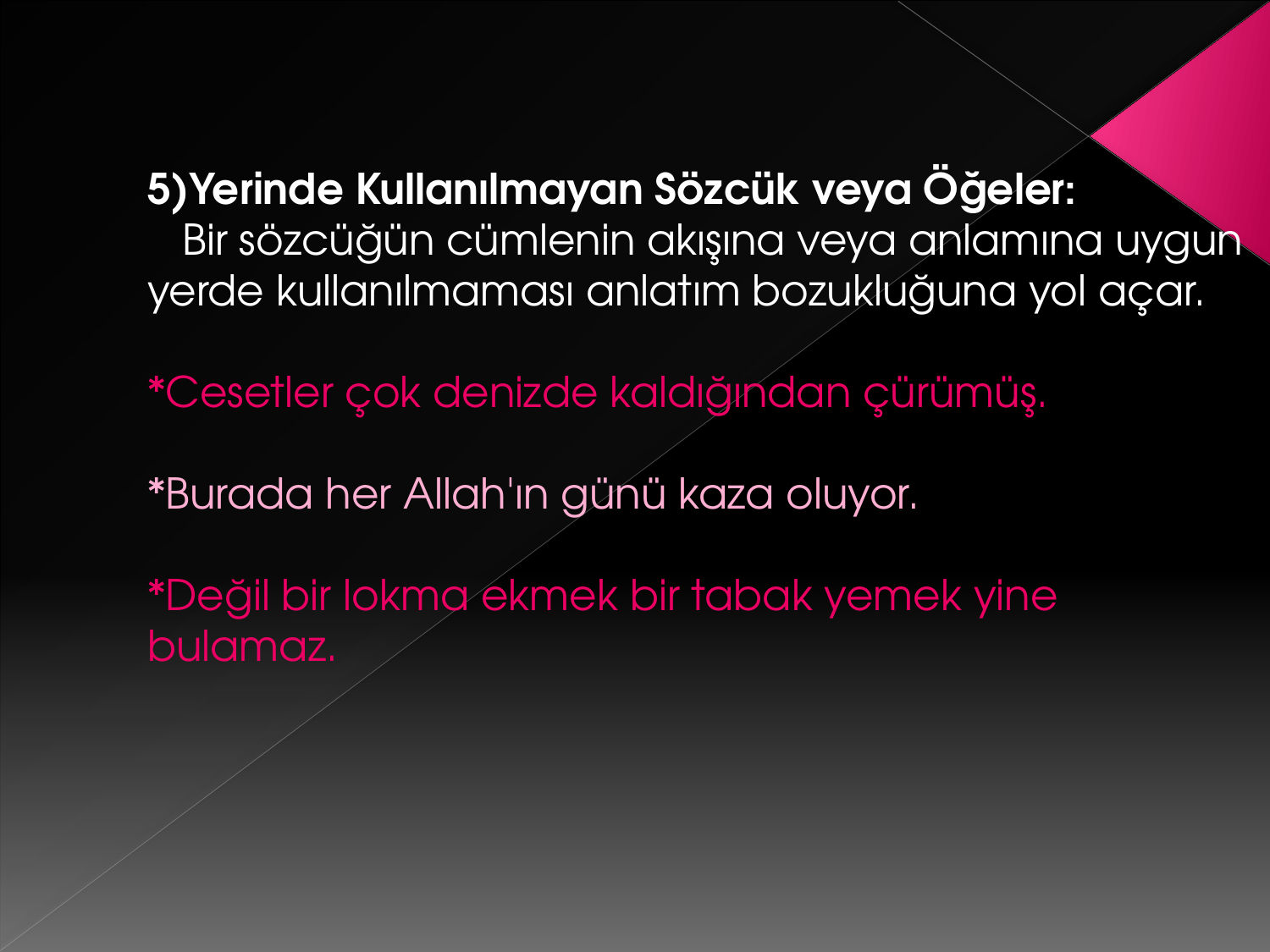

5)Yerinde Kullanılmayan Sözcük veya Öğeler:
   Bir sözcüğün cümlenin akışına veya anlamına uygun yerde kullanılmaması anlatım bozukluğuna yol açar.
*Cesetler çok denizde kaldığından çürümüş.
*Burada her Allah'ın günü kaza oluyor.
*Değil bir lokma ekmek bir tabak yemek yine bulamaz.